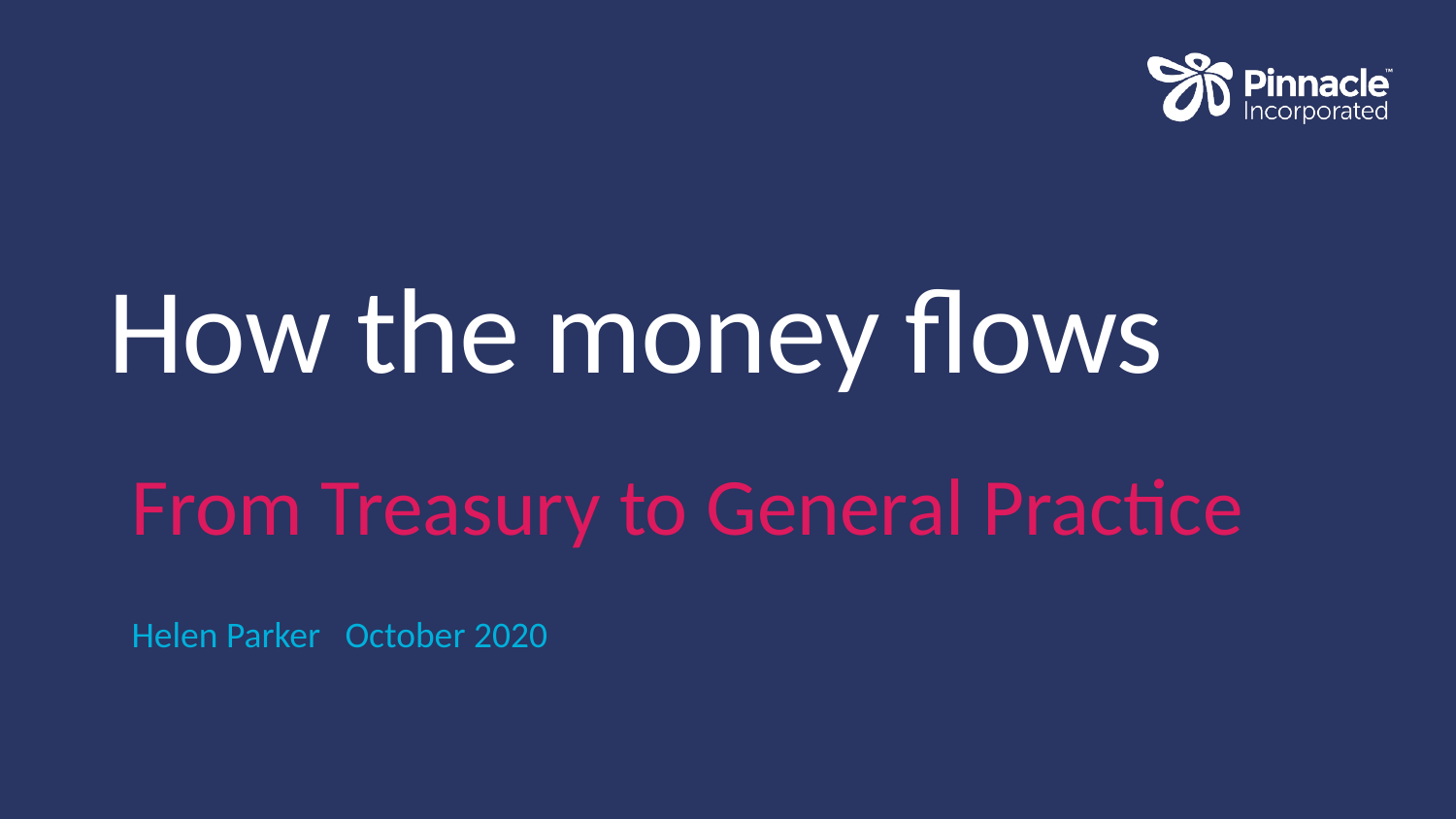

# How the money flows

From Treasury to General Practice

Helen Parker   October 2020